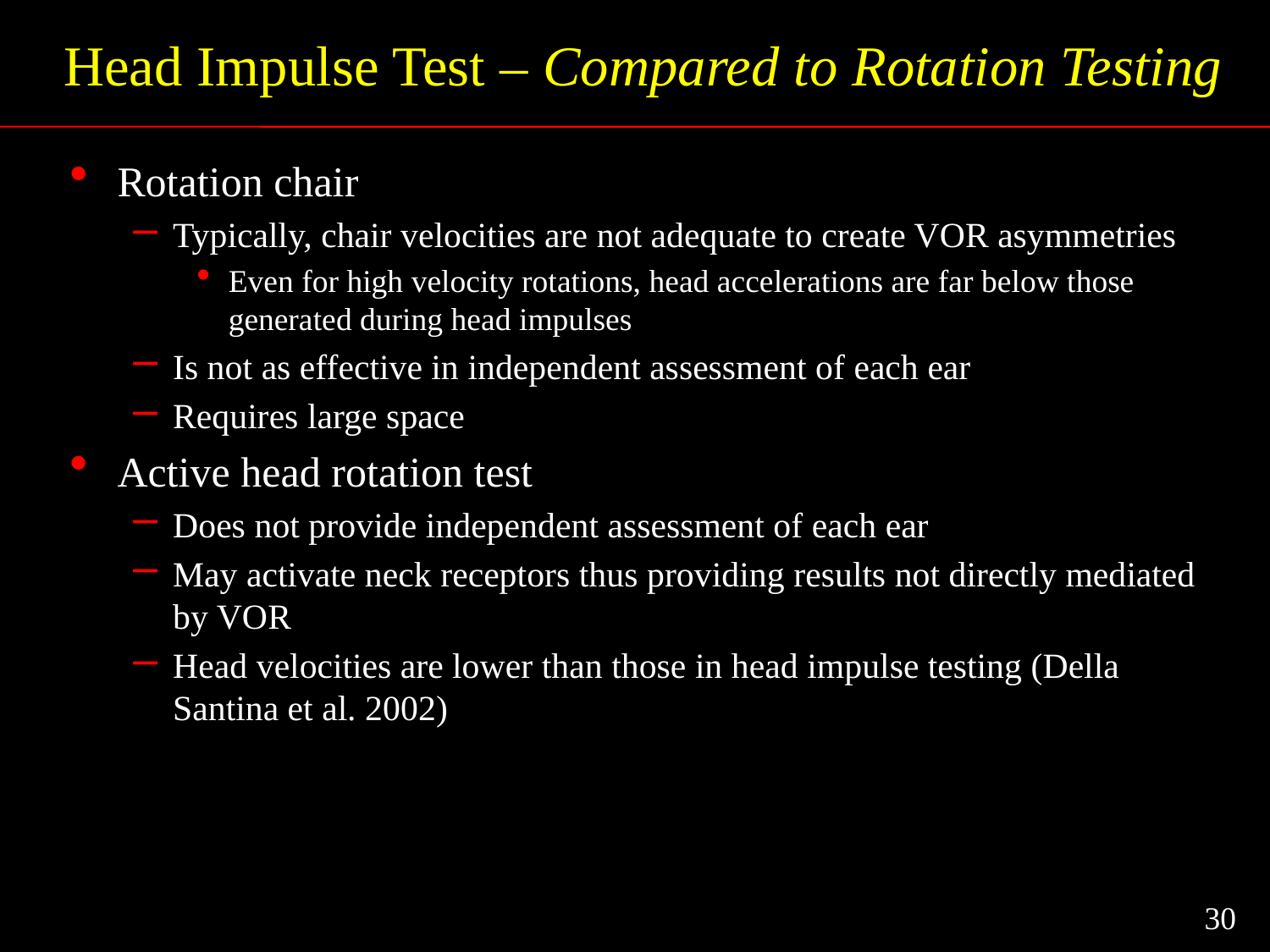

# Head Impulse Test – Compared to Rotation Testing
Rotation chair
Typically, chair velocities are not adequate to create VOR asymmetries
Even for high velocity rotations, head accelerations are far below those generated during head impulses
Is not as effective in independent assessment of each ear
Requires large space
Active head rotation test
Does not provide independent assessment of each ear
May activate neck receptors thus providing results not directly mediated by VOR
Head velocities are lower than those in head impulse testing (Della Santina et al. 2002)